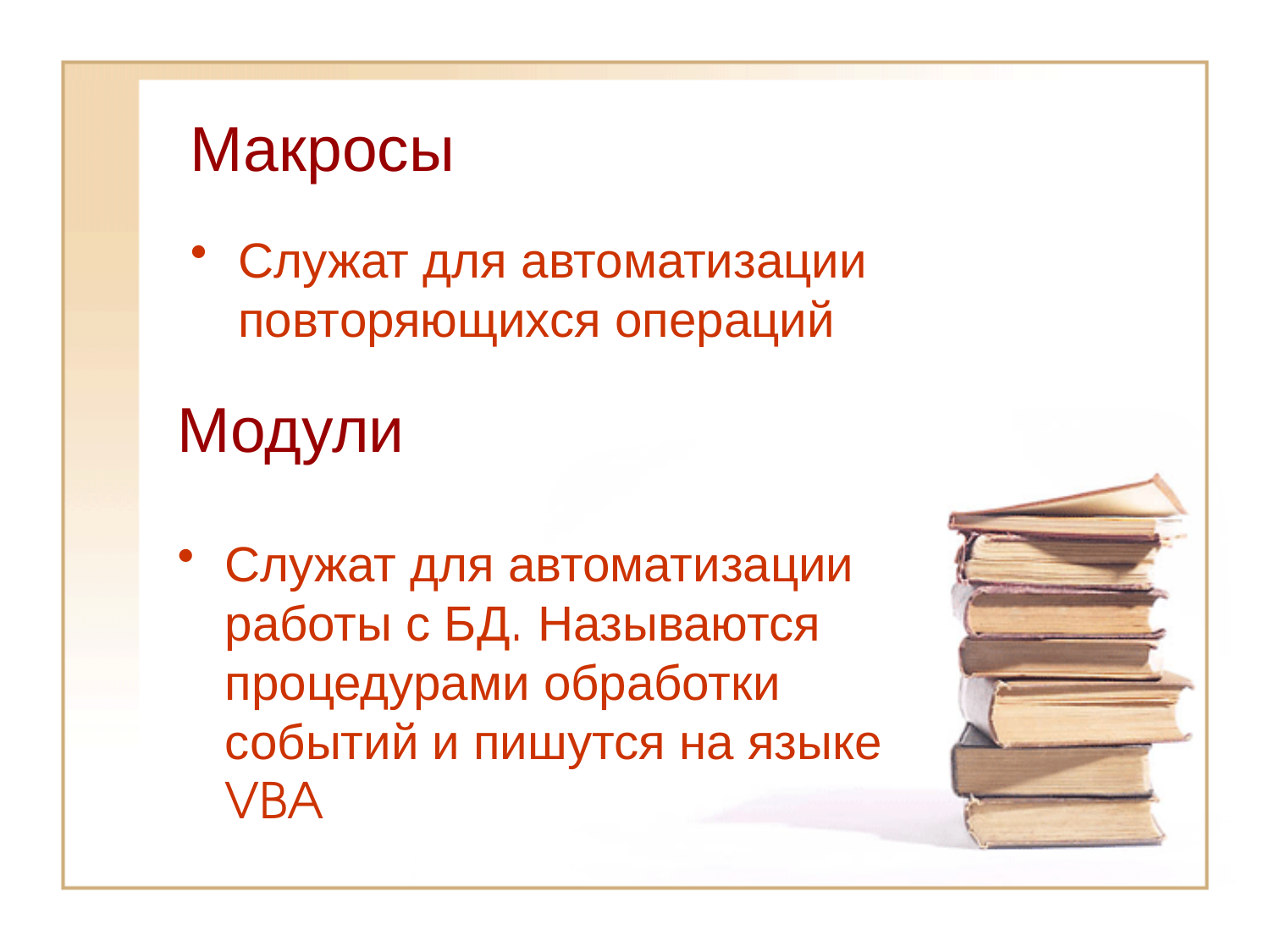

# Макросы
Служат для автоматизации повторяющихся операций
Модули
Служат для автоматизации работы с БД. Называются процедурами обработки событий и пишутся на языке VBA